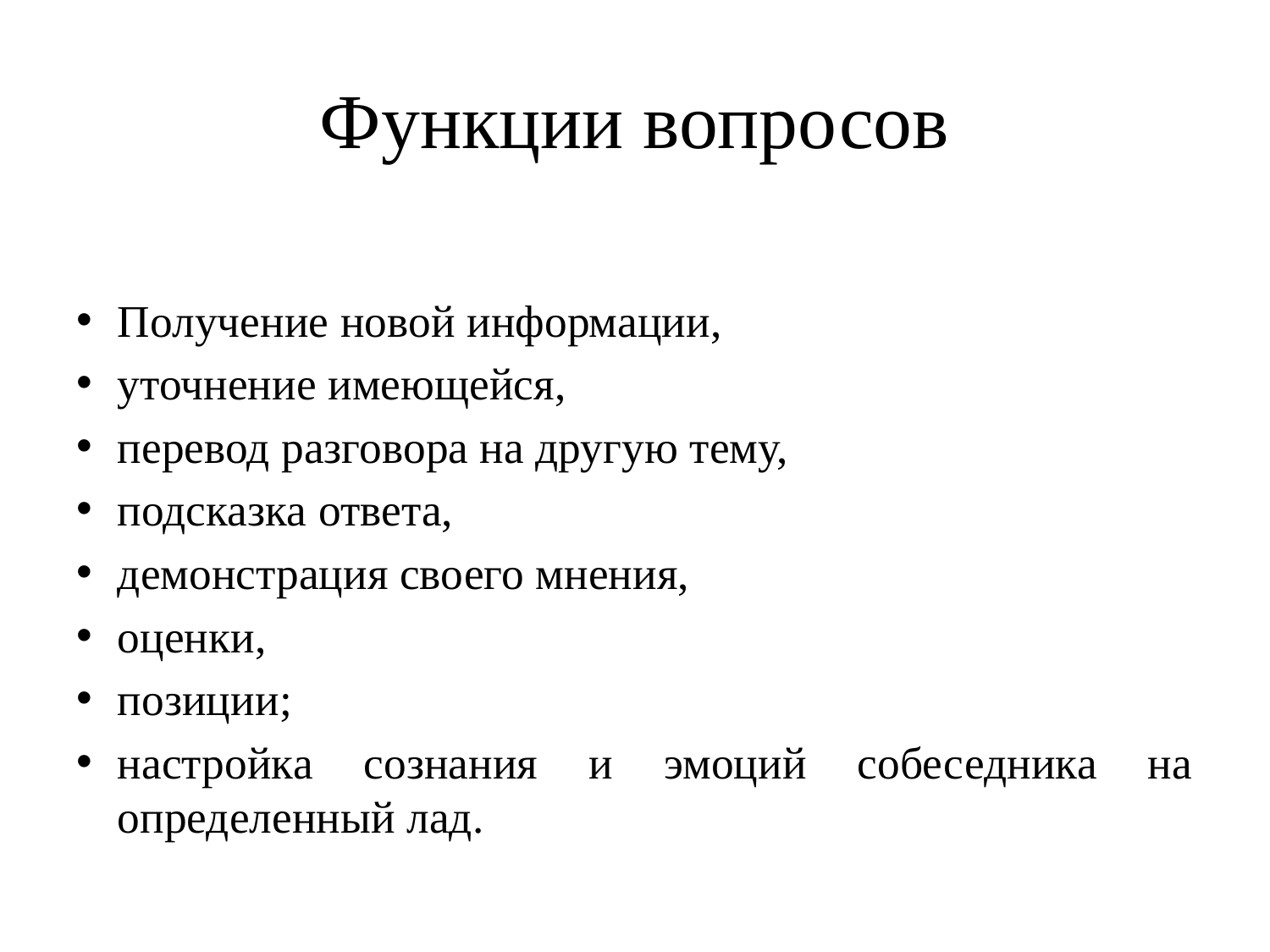

# Функции вопросов

Получение новой информации,
уточнение имеющейся,
перевод разговора на другую тему,
подсказка ответа,
демонстрация своего мнения,
оценки,
позиции;
настройка сознания и эмоций собеседника на определенный лад.